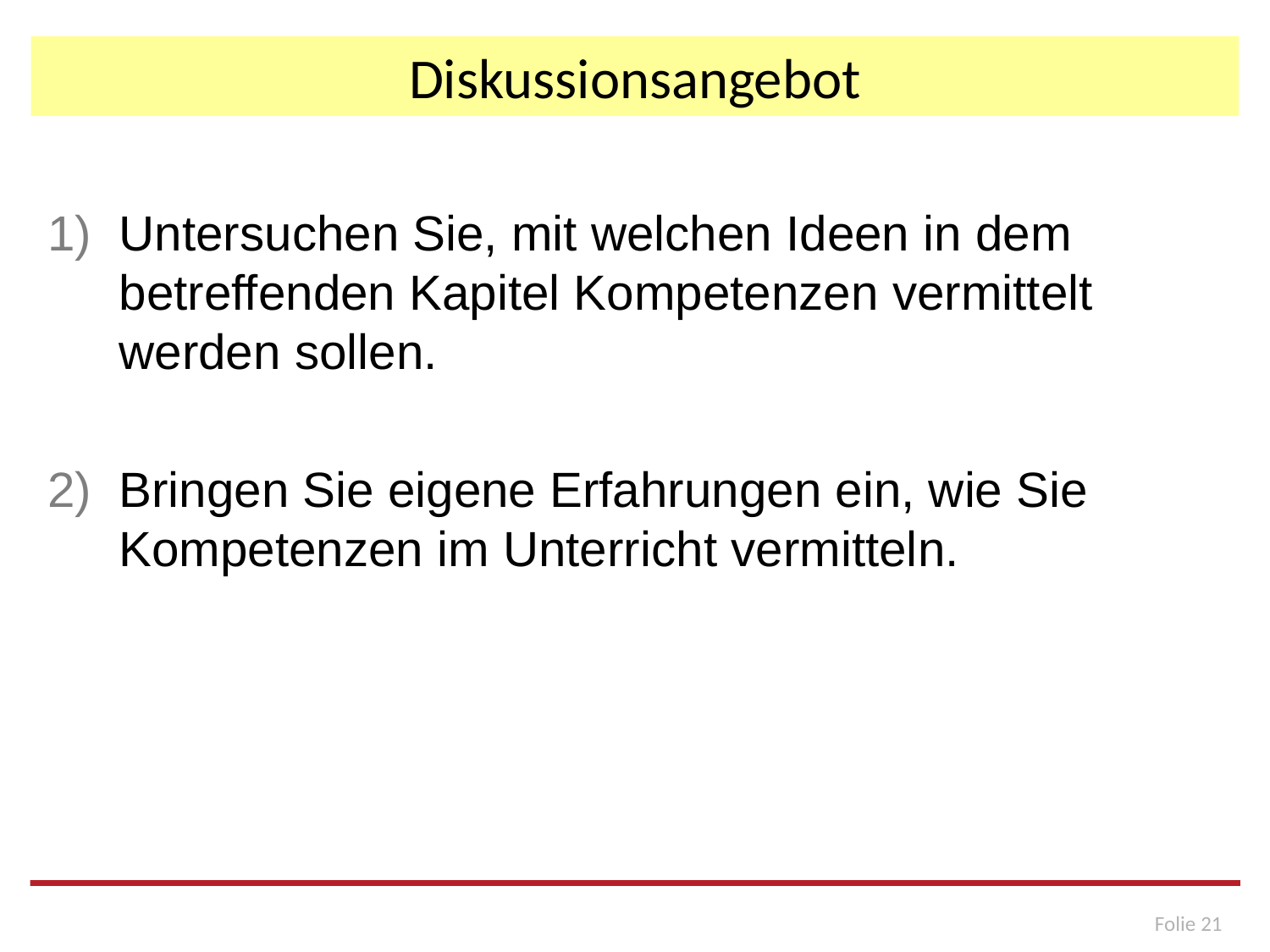

# Diskussionsangebot

Untersuchen Sie, mit welchen Ideen in dem betreffenden Kapitel Kompetenzen vermittelt werden sollen.

Bringen Sie eigene Erfahrungen ein, wie Sie Kompetenzen im Unterricht vermitteln.
Folie 21